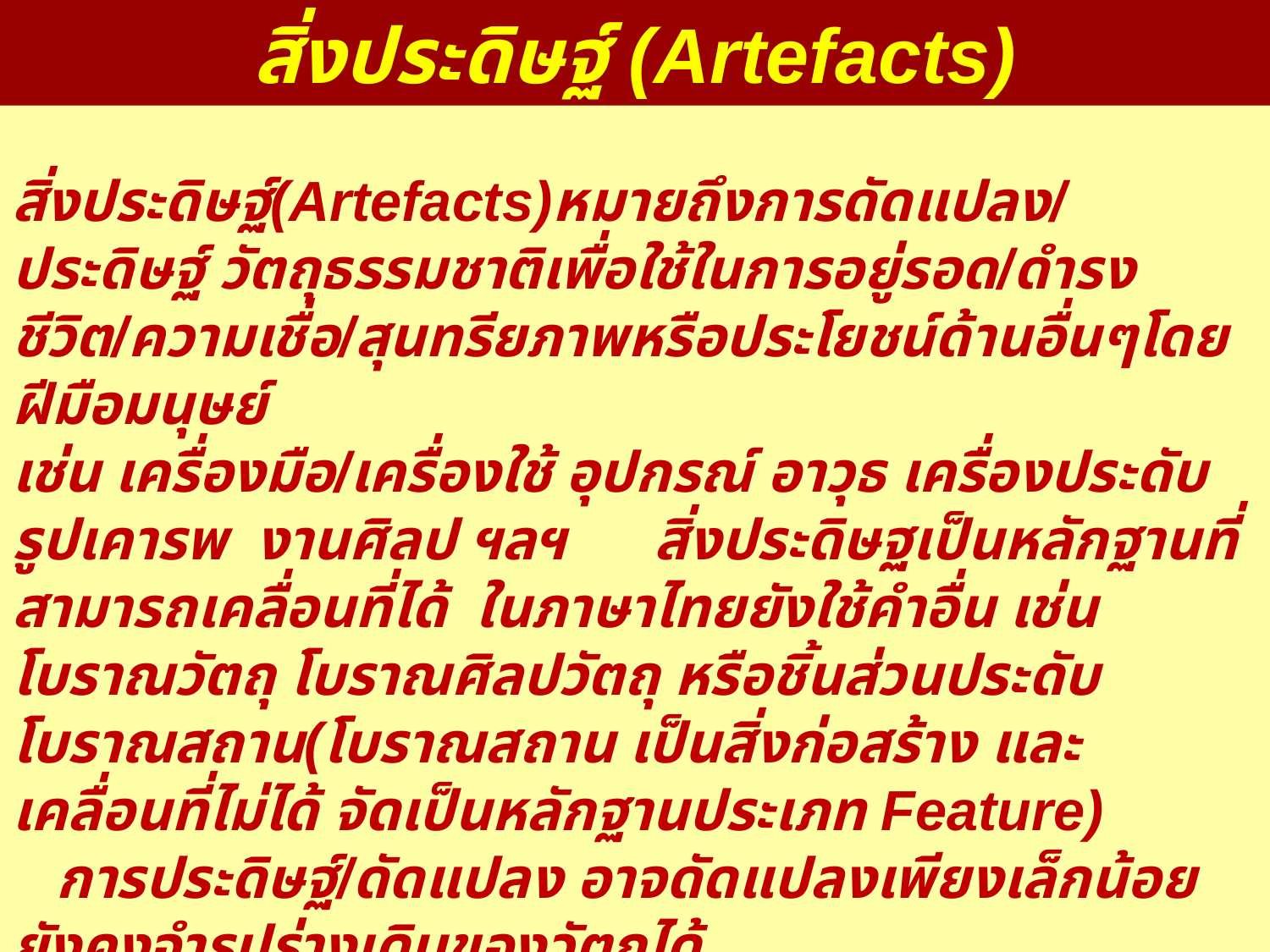

สิ่งประดิษฐ์ (Artefacts)
สิ่งประดิษฐ์(Artefacts)หมายถึงการดัดแปลง/ประดิษฐ์ วัตถุธรรมชาติเพื่อใช้ในการอยู่รอด/ดำรงชีวิต/ความเชื่อ/สุนทรียภาพหรือประโยชน์ด้านอื่นๆโดยฝีมือมนุษย์
เช่น เครื่องมือ/เครื่องใช้ อุปกรณ์ อาวุธ เครื่องประดับ รูปเคารพ  งานศิลป ฯลฯ      สิ่งประดิษฐเป็นหลักฐานที่สามารถเคลื่อนที่ได้  ในภาษาไทยยังใช้คำอื่น เช่น โบราณวัตถุ โบราณศิลปวัตถุ หรือชิ้นส่วนประดับโบราณสถาน(โบราณสถาน เป็นสิ่งก่อสร้าง และเคลื่อนที่ไม่ได้ จัดเป็นหลักฐานประเภท Feature)
   การประดิษฐ์/ดัดแปลง อาจดัดแปลงเพียงเล็กน้อย ยังคงจำรูปร่างเดิมของวัตถุได้
    หรืออาจเป็นการดัดแปลงโดยสมบูรณ์ไม่เหลือร่องรอยรูปร่างวัตถุเดิมอีกต่อไป
     หรืออาจเป็นการประดิษฐ์วัสดุชนิดใหม่ที่ไม่มี/เกิดขึ้นได้ยากในธรรมชาติ